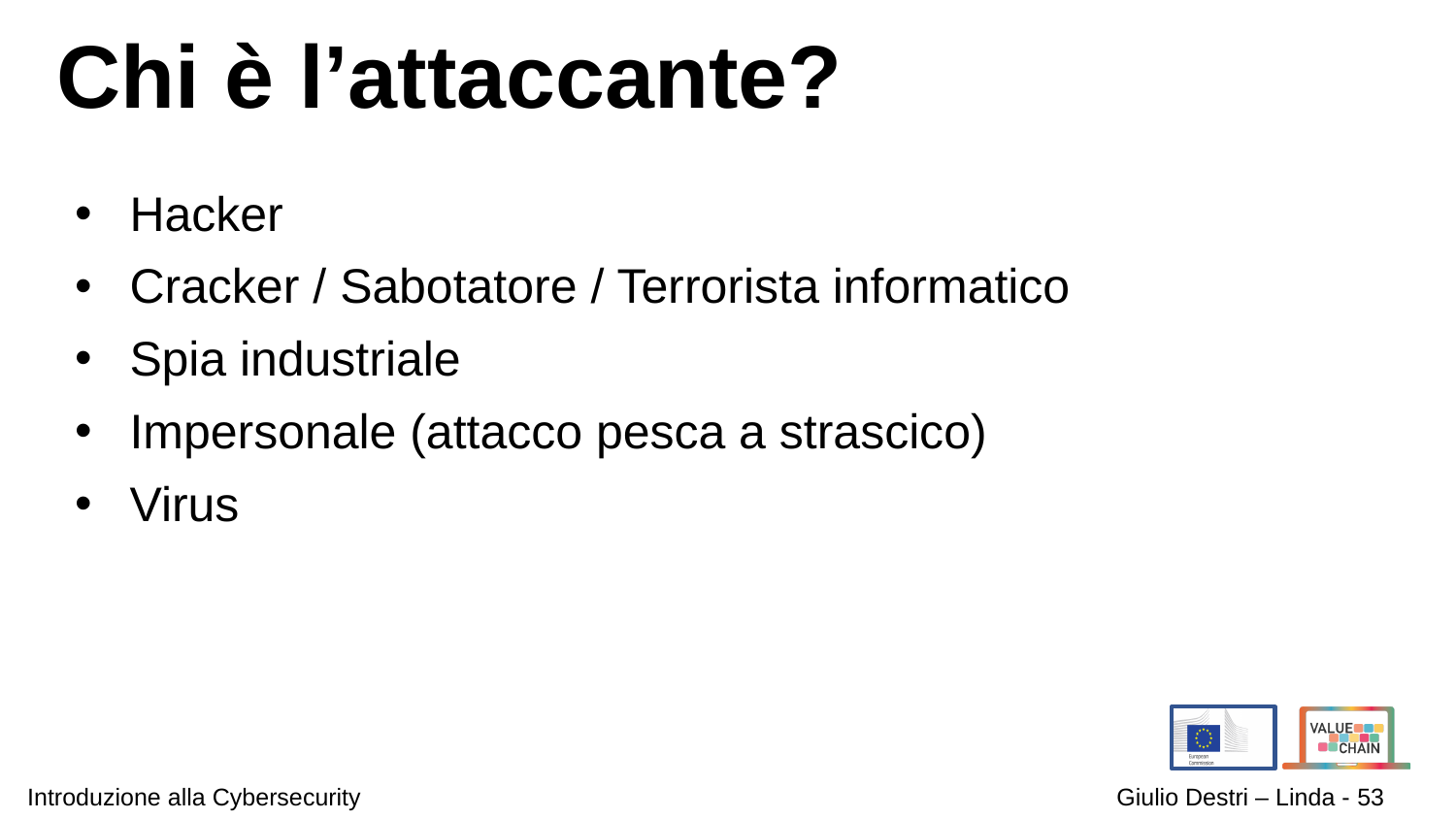

# Chi è l’attaccante?
Hacker
Cracker / Sabotatore / Terrorista informatico
Spia industriale
Impersonale (attacco pesca a strascico)
Virus